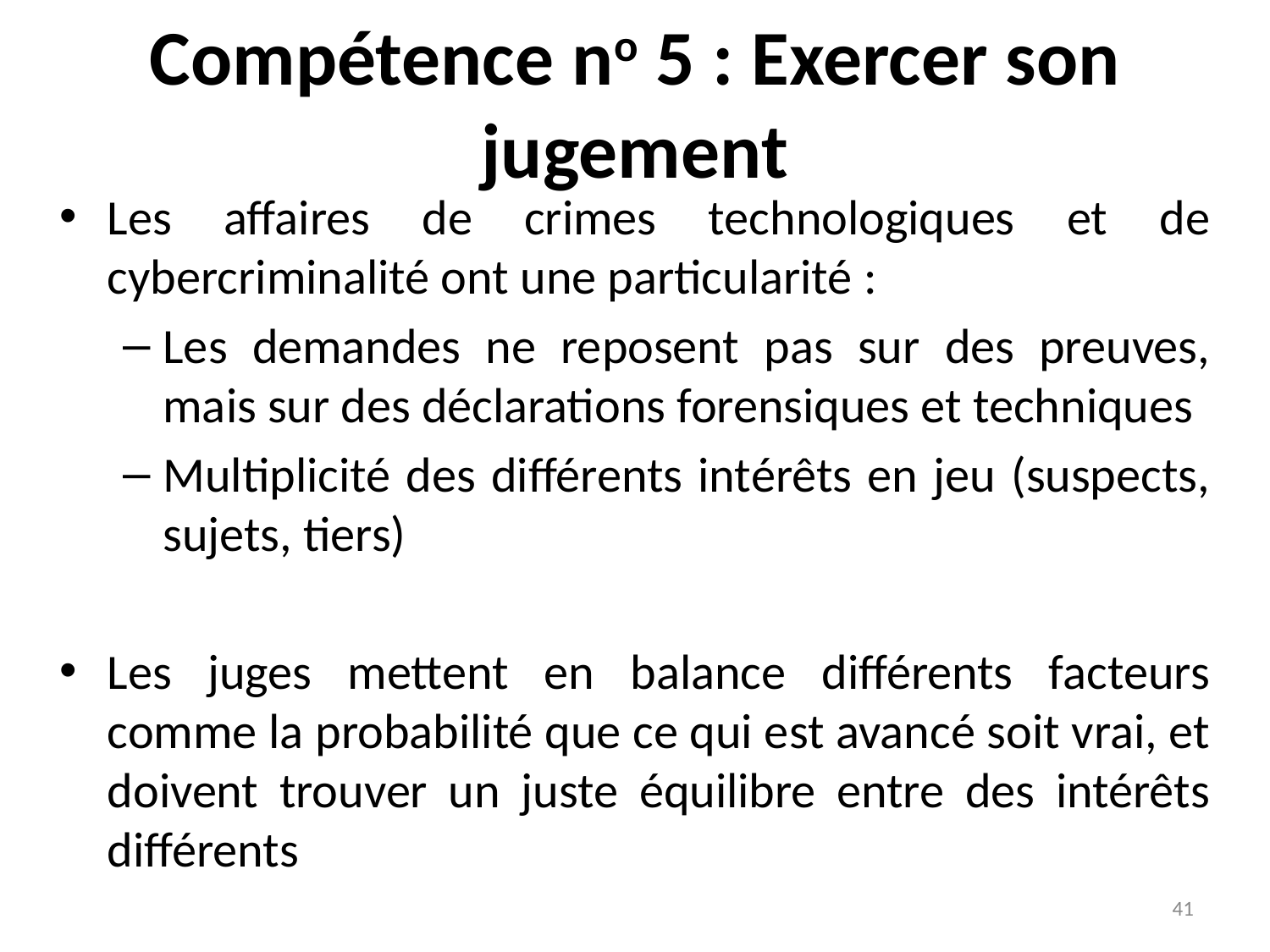

# Compétence no 5 : Exercer son jugement
Les affaires de crimes technologiques et de cybercriminalité ont une particularité :
Les demandes ne reposent pas sur des preuves, mais sur des déclarations forensiques et techniques
Multiplicité des différents intérêts en jeu (suspects, sujets, tiers)

Les juges mettent en balance différents facteurs comme la probabilité que ce qui est avancé soit vrai, et doivent trouver un juste équilibre entre des intérêts différents
41